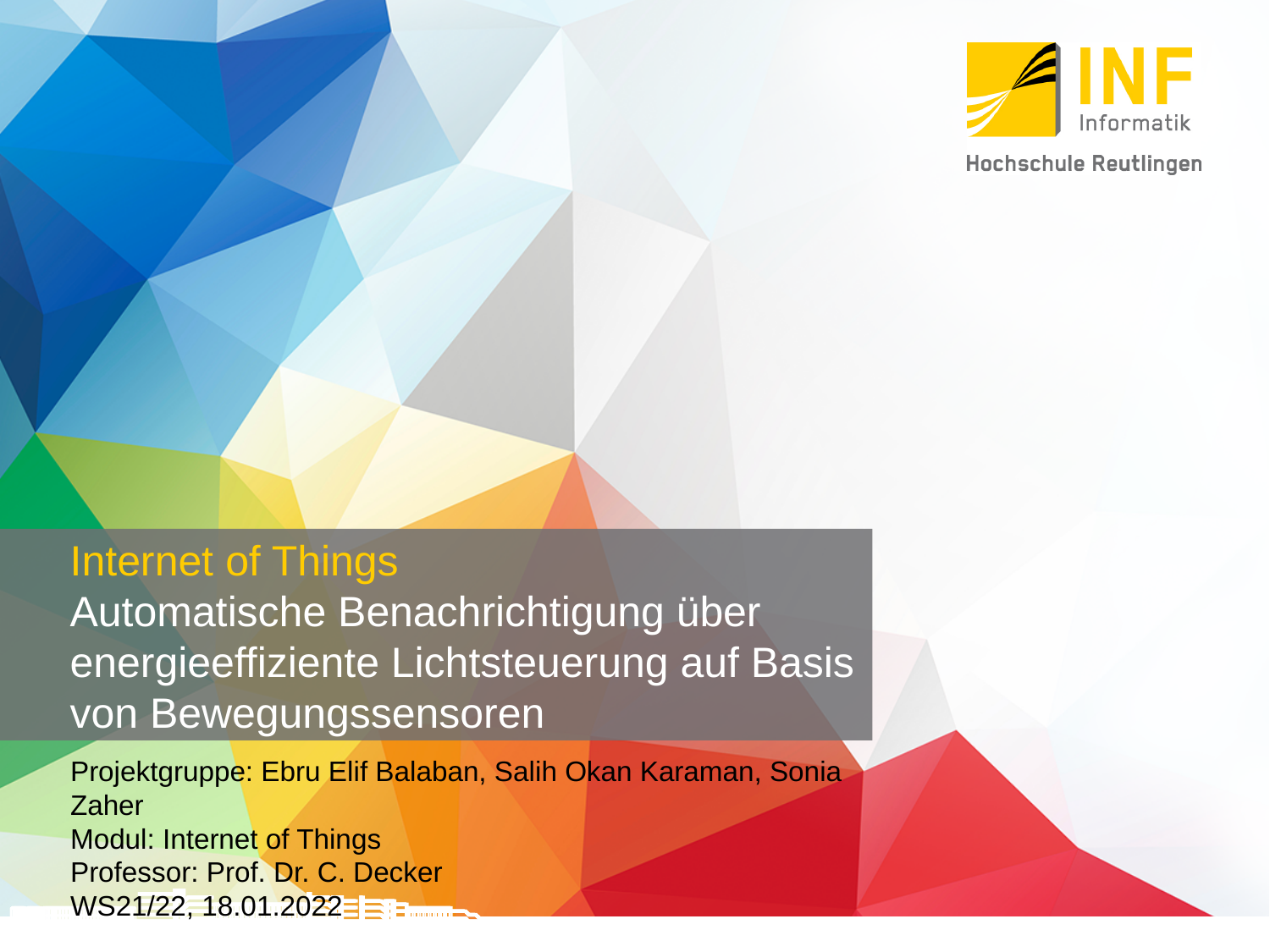

# Internet of Things Automatische Benachrichtigung über energieeffiziente Lichtsteuerung auf Basis von Bewegungssensoren
Projektgruppe: Ebru Elif Balaban, Salih Okan Karaman, Sonia Zaher
Modul: Internet of Things
Professor: Prof. Dr. C. Decker
WS21/22, 18.01.2022